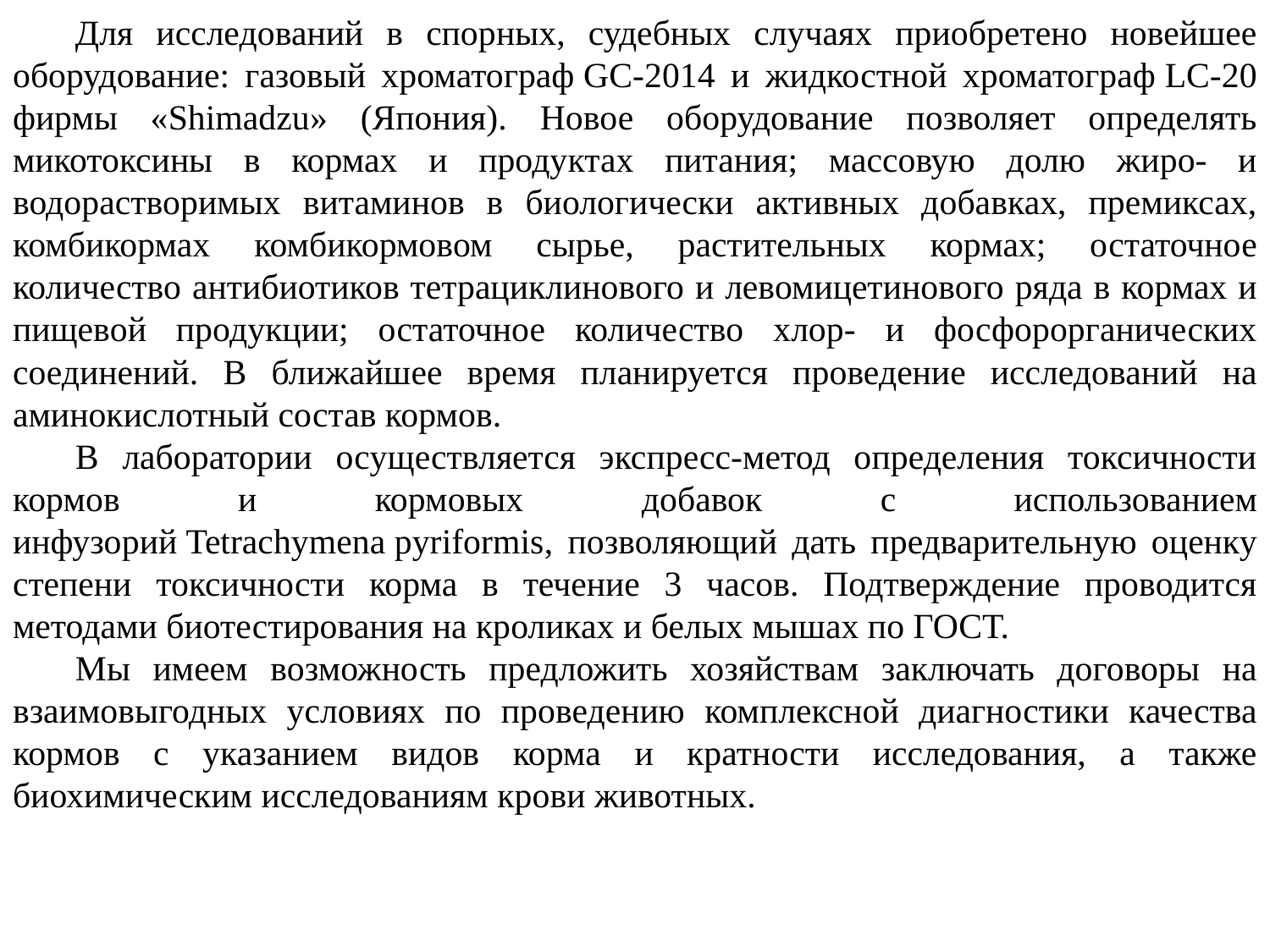

Для исследований в спорных, судебных случаях приобретено новейшее оборудование: газовый хроматограф GC-2014 и жидкостной хроматограф LC-20 фирмы «Shimadzu» (Япония). Новое оборудование позволяет определять микотоксины в кормах и продуктах питания; массовую долю жиро- и водорастворимых витаминов в биологически активных добавках, премиксах, комбикормах комбикормовом сырье, растительных кормах; остаточное количество антибиотиков тетрациклинового и левомицетинового ряда в кормах и пищевой продукции; остаточное количество хлор- и фосфорорганических соединений. В ближайшее время планируется проведение исследований на аминокислотный состав кормов.
В лаборатории осуществляется экспресс-метод определения токсичности кормов и кормовых добавок с использованием инфузорий Tetrachymena pyriformis, позволяющий дать предварительную оценку степени токсичности корма в течение 3 часов. Подтверждение проводится методами биотестирования на кроликах и белых мышах по ГОСТ.
Мы имеем возможность предложить хозяйствам заключать договоры на взаимовыгодных условиях по проведению комплексной диагностики качества кормов с указанием видов корма и кратности исследования, а также биохимическим исследованиям крови животных.